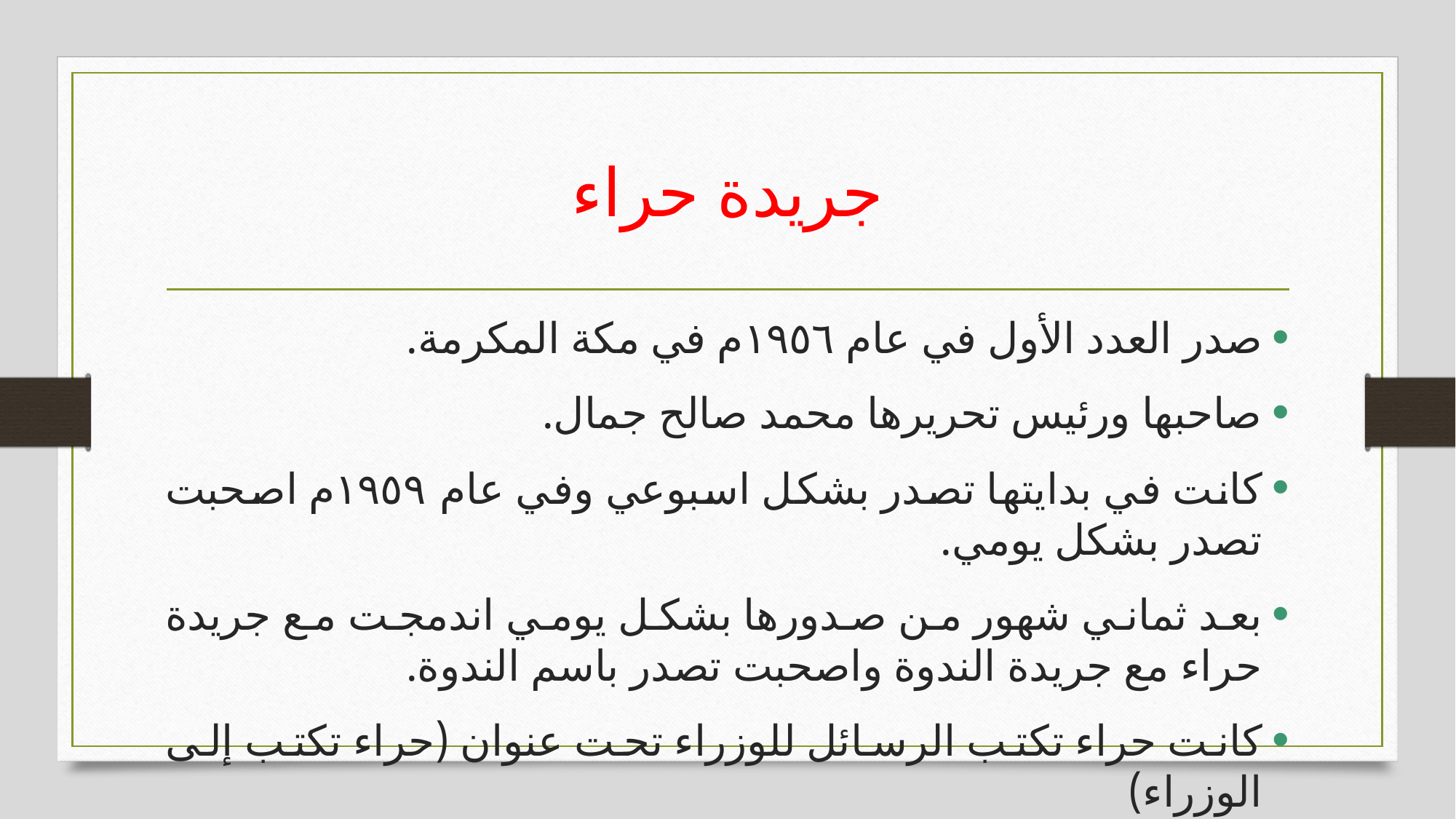

# جريدة حراء
صدر العدد الأول في عام ١٩٥٦م في مكة المكرمة.
صاحبها ورئيس تحريرها محمد صالح جمال.
كانت في بدايتها تصدر بشكل اسبوعي وفي عام ١٩٥٩م اصحبت تصدر بشكل يومي.
بعد ثماني شهور من صدورها بشكل يومي اندمجت مع جريدة حراء مع جريدة الندوة واصحبت تصدر باسم الندوة.
كانت حراء تكتب الرسائل للوزراء تحت عنوان (حراء تكتب إلى الوزراء)